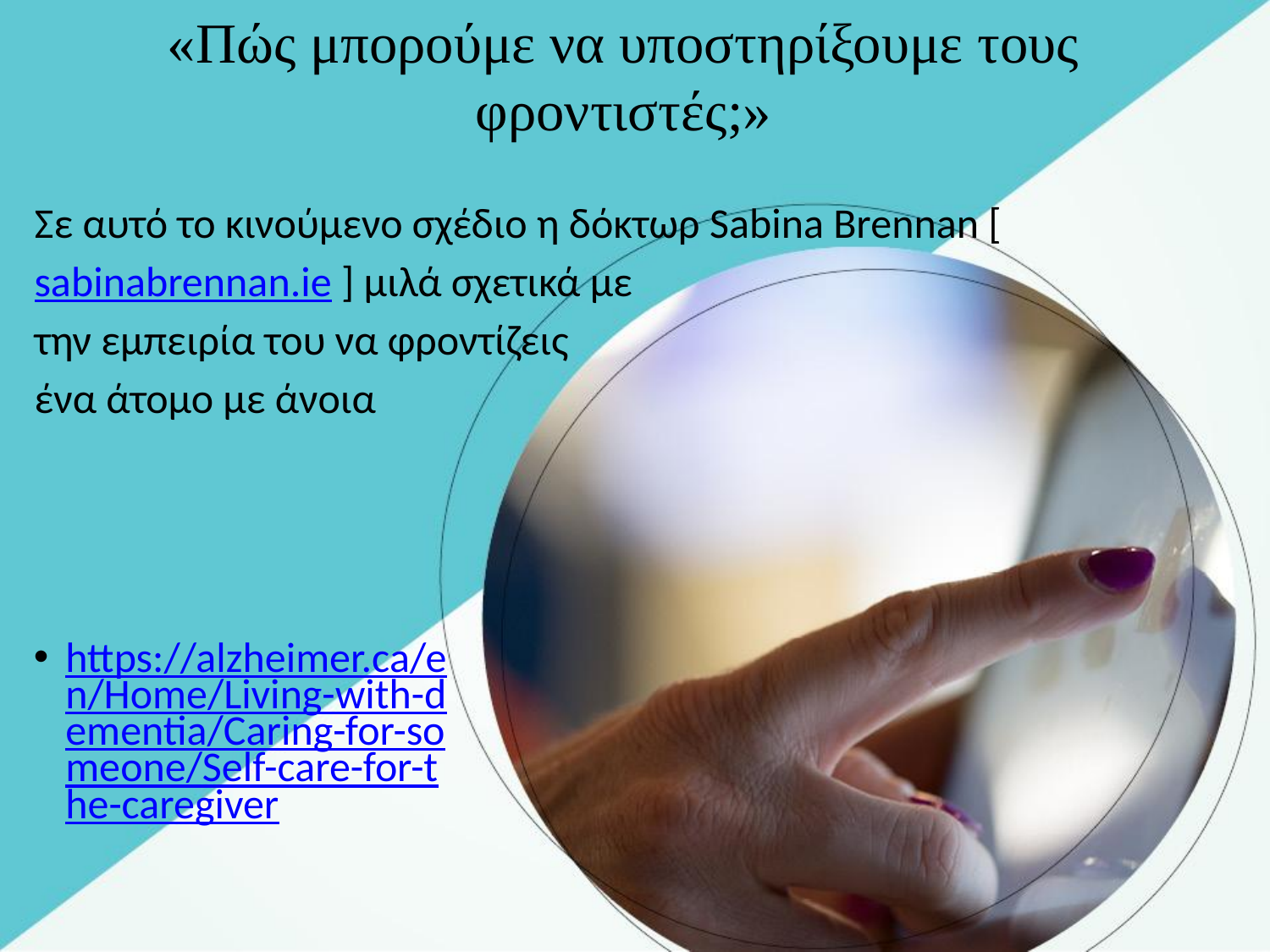

«Πώς μπορούμε να υποστηρίξουμε τους φροντιστές;»
Σε αυτό το κινούμενο σχέδιο η δόκτωρ Sabina Brennan [ sabinabrennan.ie ] μιλά σχετικά με
την εμπειρία του να φροντίζεις
ένα άτομο με άνοια

https://alzheimer.ca/en/Home/Living-with-dementia/Caring-for-someone/Self-care-for-the-caregiver